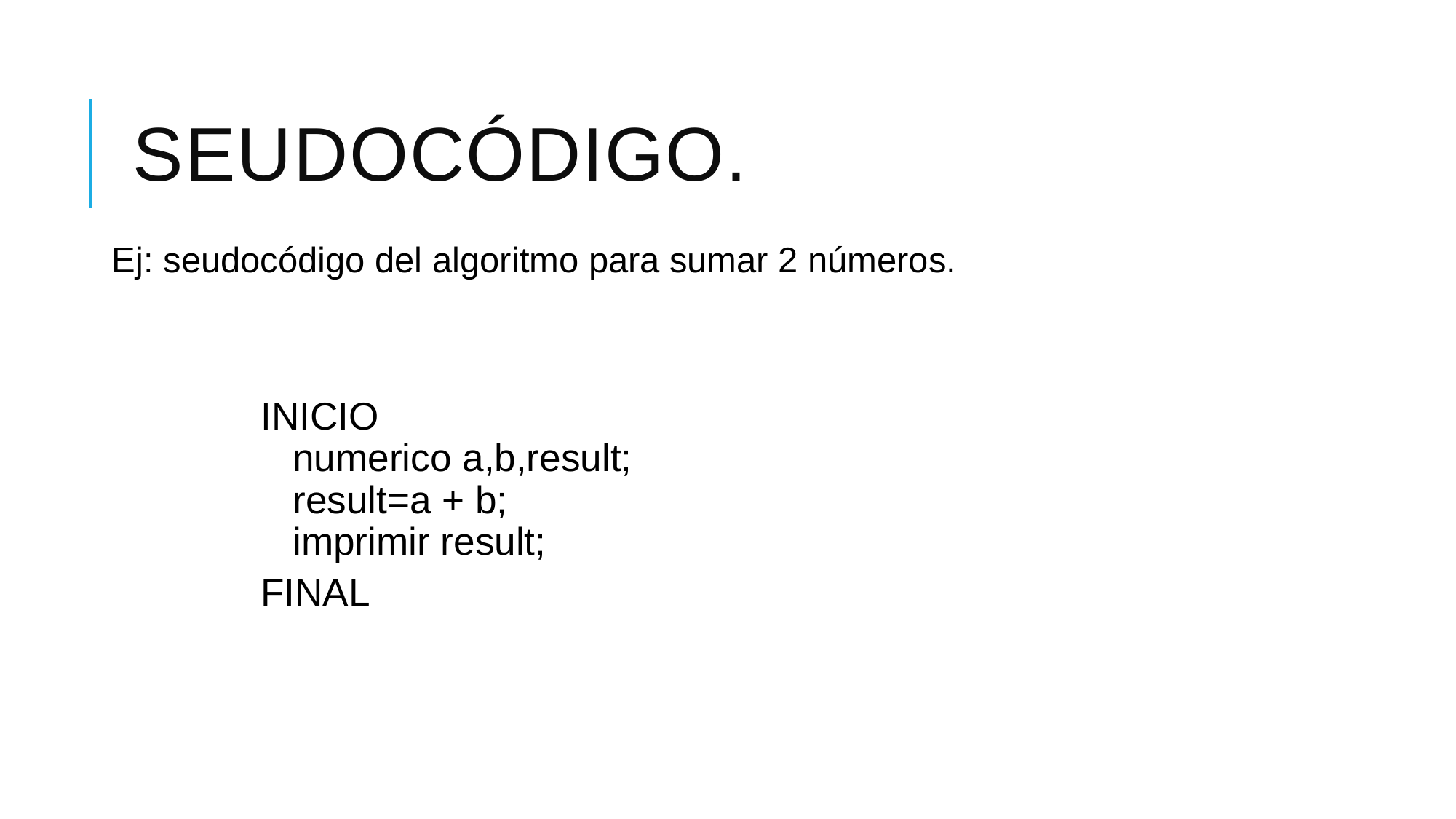

# Seudocódigo.
Ej: seudocódigo del algoritmo para sumar 2 números.

INICIO
   numerico a,b,result;
   result=a + b;
   imprimir result;
FINAL